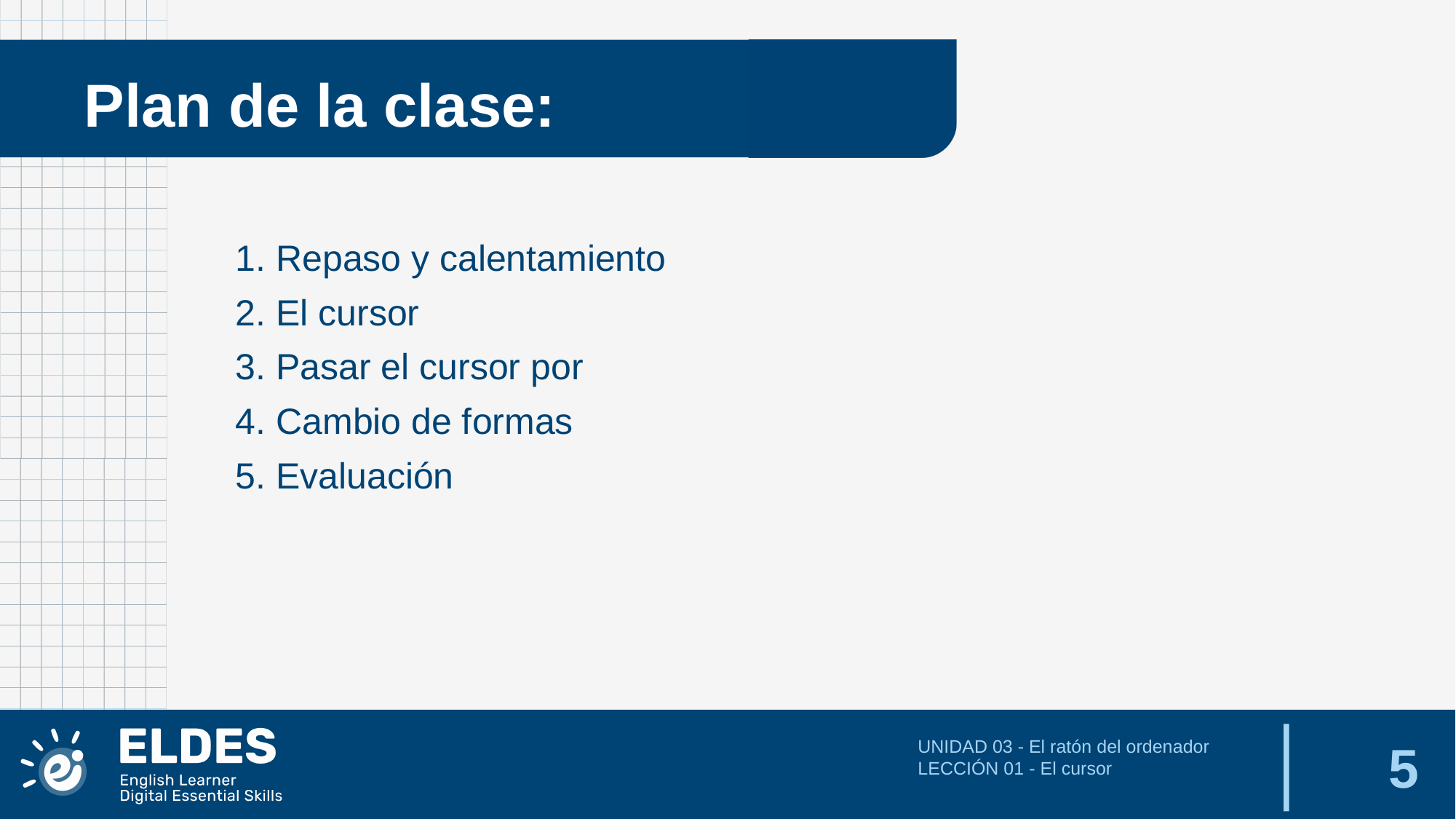

Plan de la clase:
Repaso y calentamiento
El cursor
Pasar el cursor por
Cambio de formas
Evaluación
5
UNIDAD 03 - El ratón del ordenador
LECCIÓN 01 - El cursor